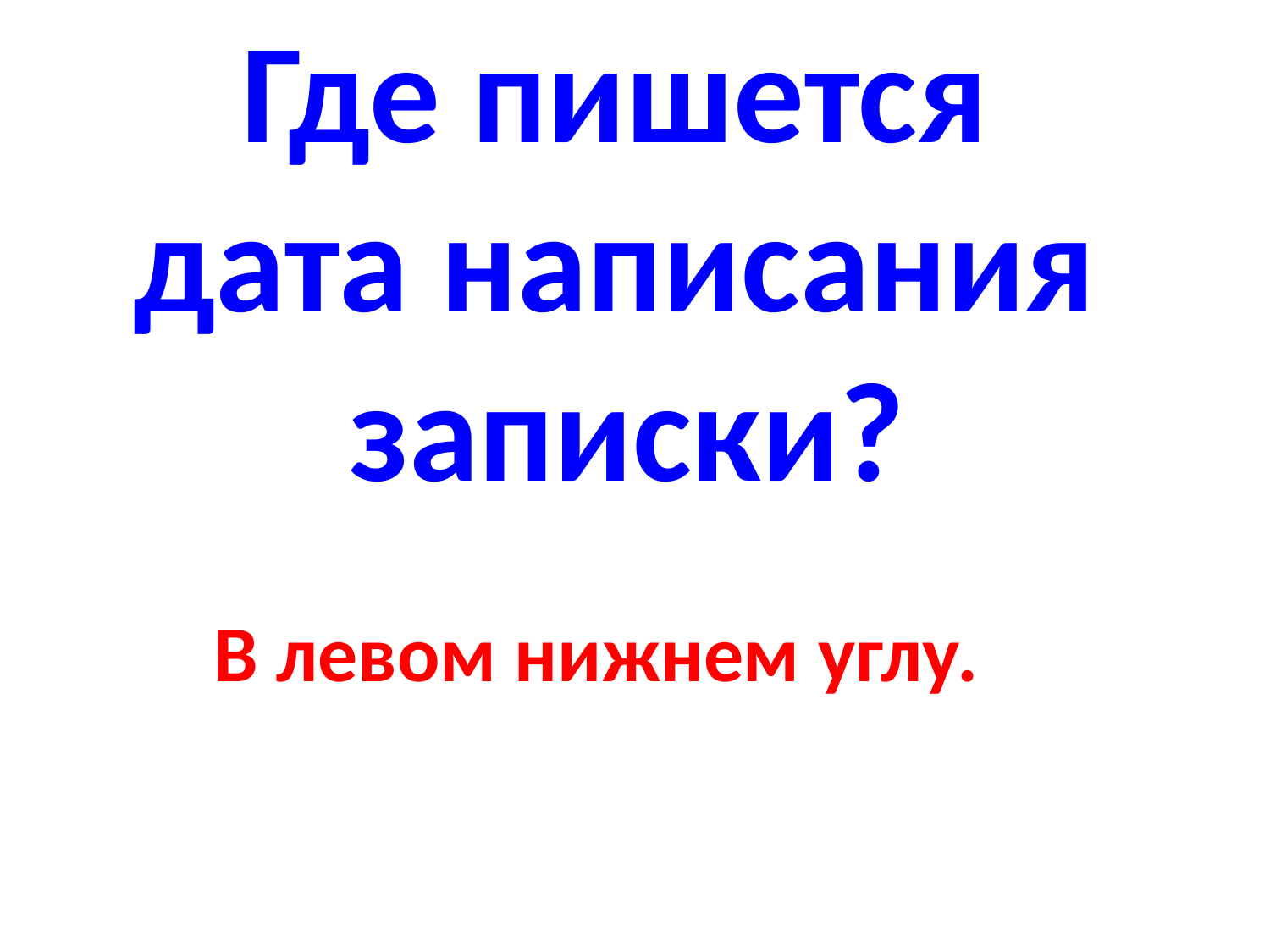

Где пишется
дата написания
записки?
В левом нижнем углу.